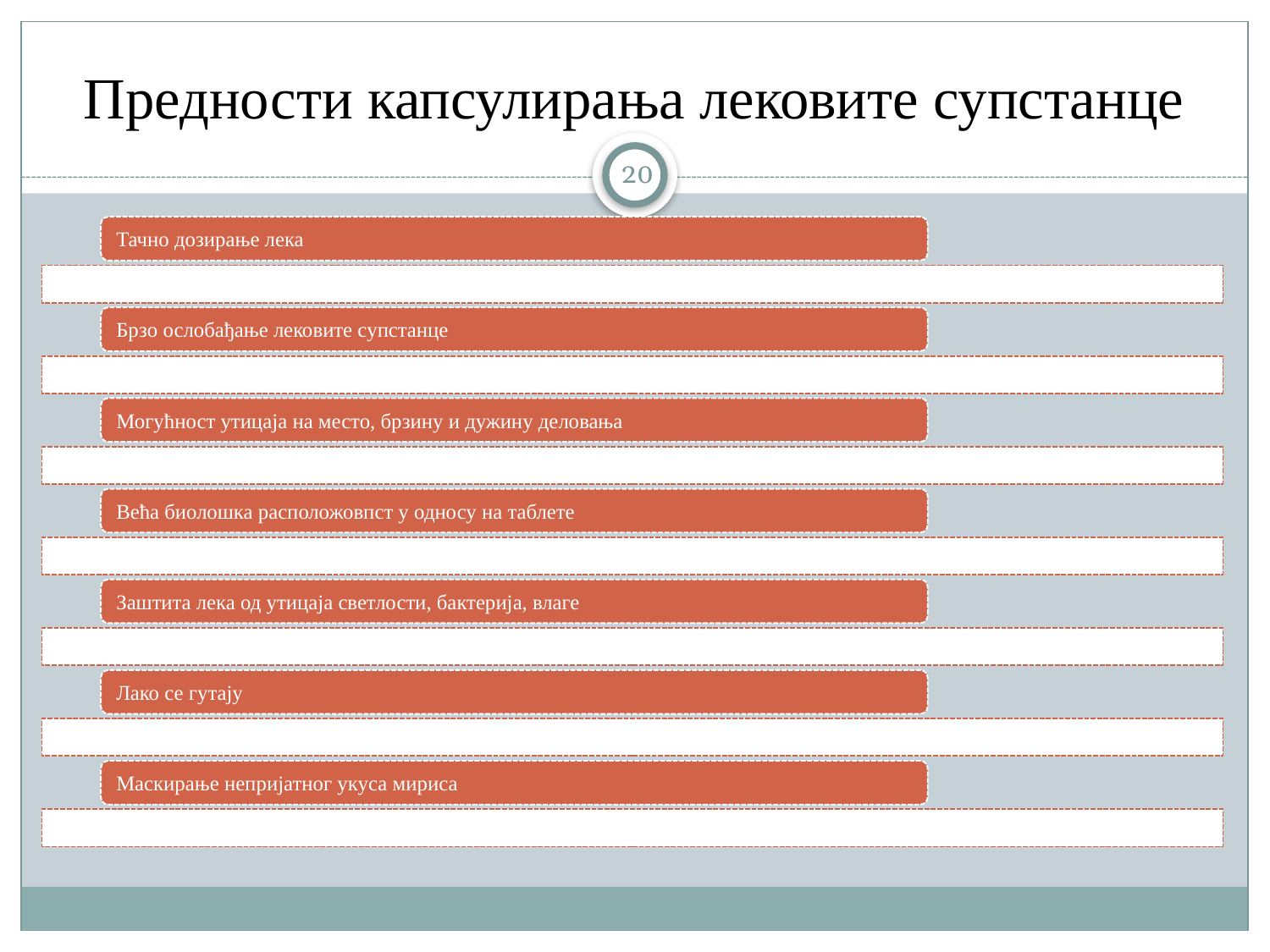

# Предности капсулирања лековите супстанце
20
Тачно дозирање лека
Брзо ослобађање лековите супстанце
Заштита лека од утицаја светлости, бактерија, влаге
Могућност утицаја на место, брзину и дужину деловања
Већа биолошка расположовпст у односу на таблете
Маскирање непријатног укуса мириса
Лако се гутају